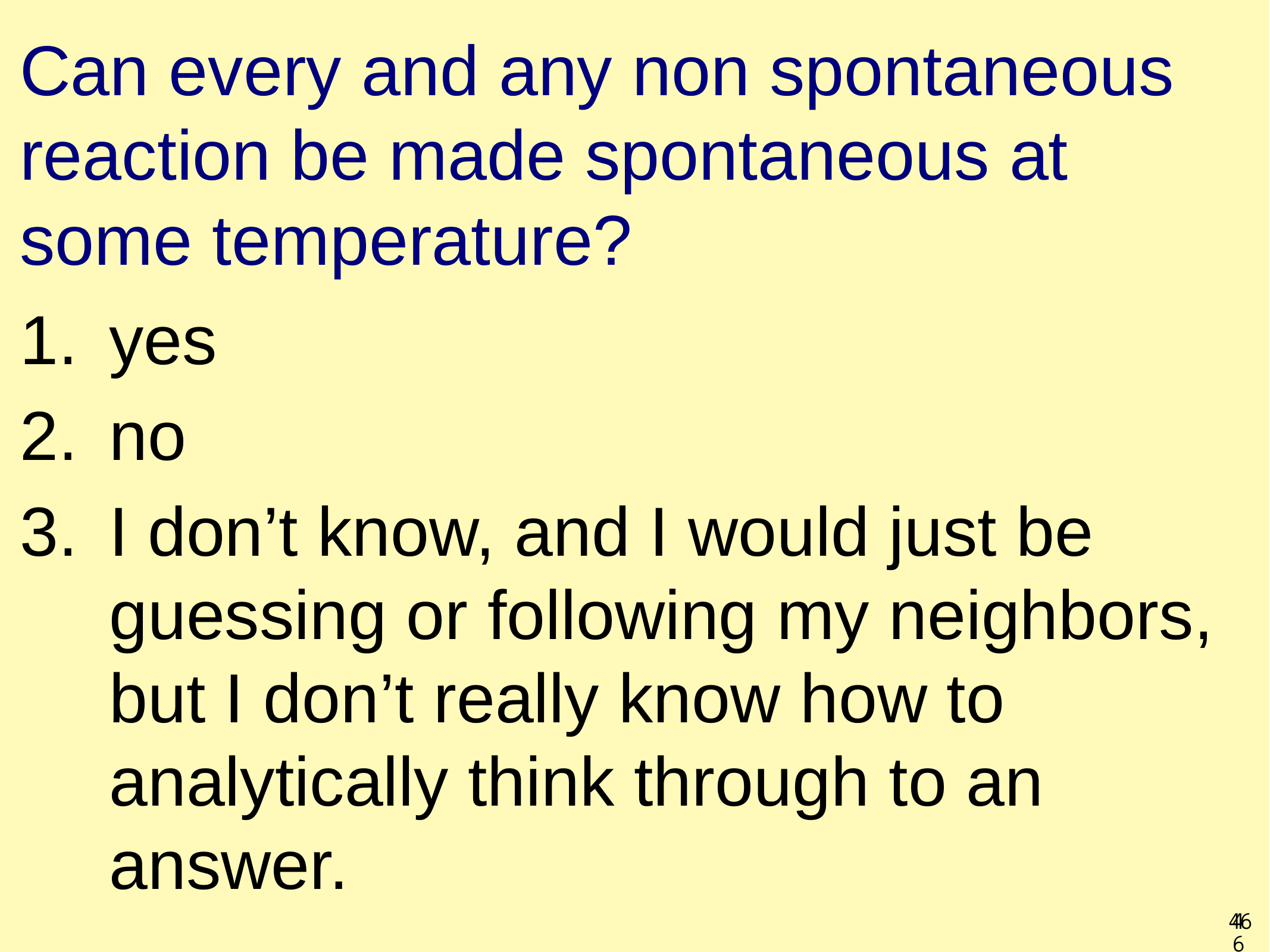

# Can every and any non spontaneous reaction be made spontaneous at some temperature?
yes
no
I don’t know, and I would just be guessing or following my neighbors, but I don’t really know how to analytically think through to an answer.
46
46